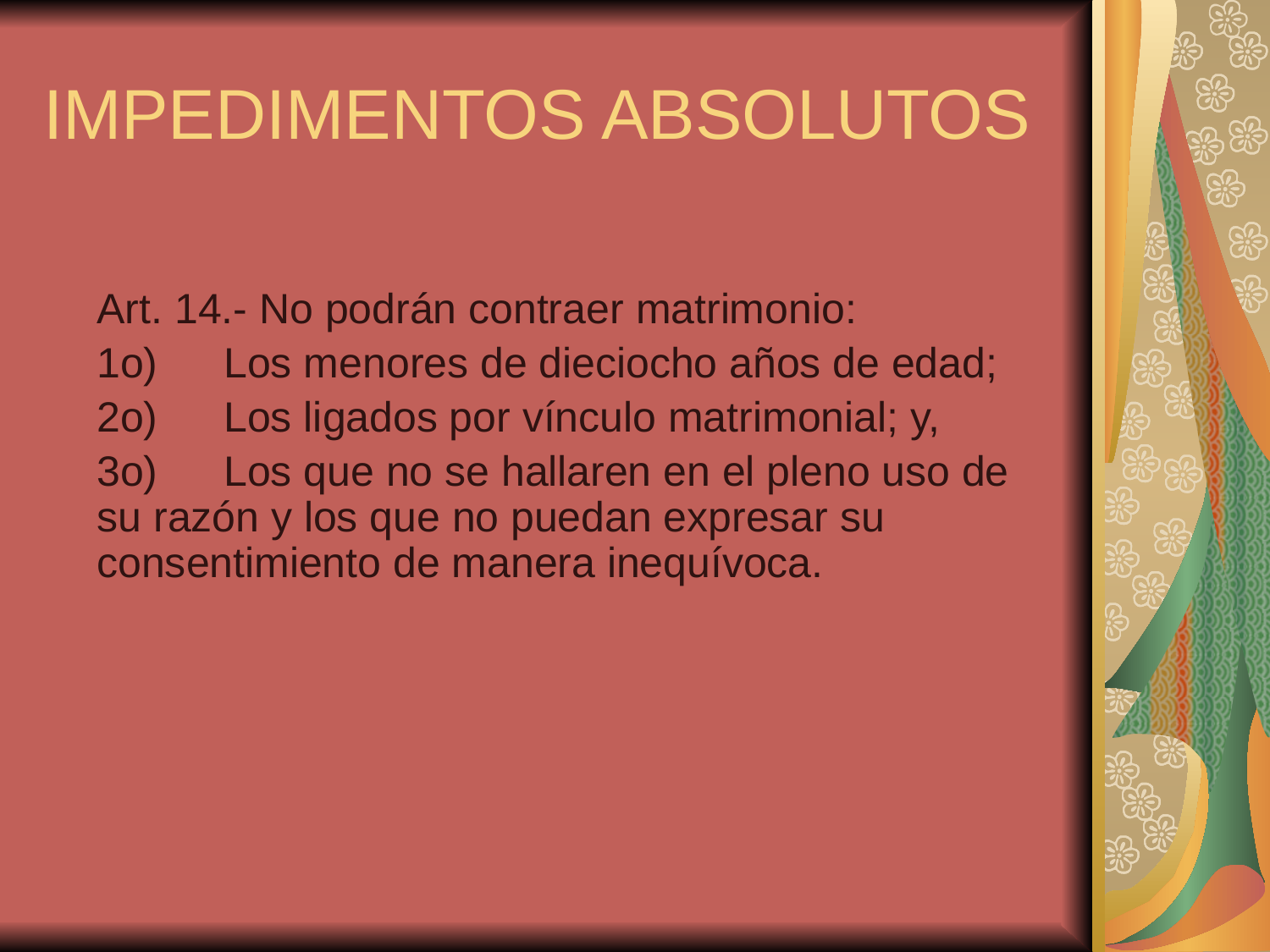

IMPEDIMENTOS ABSOLUTOS

	Art. 14.- No podrán contraer matrimonio:
    1o)	Los menores de dieciocho años de edad;
    2o)	Los ligados por vínculo matrimonial; y,
    3o)	Los que no se hallaren en el pleno uso de su razón y los que no puedan expresar su consentimiento de manera inequívoca.